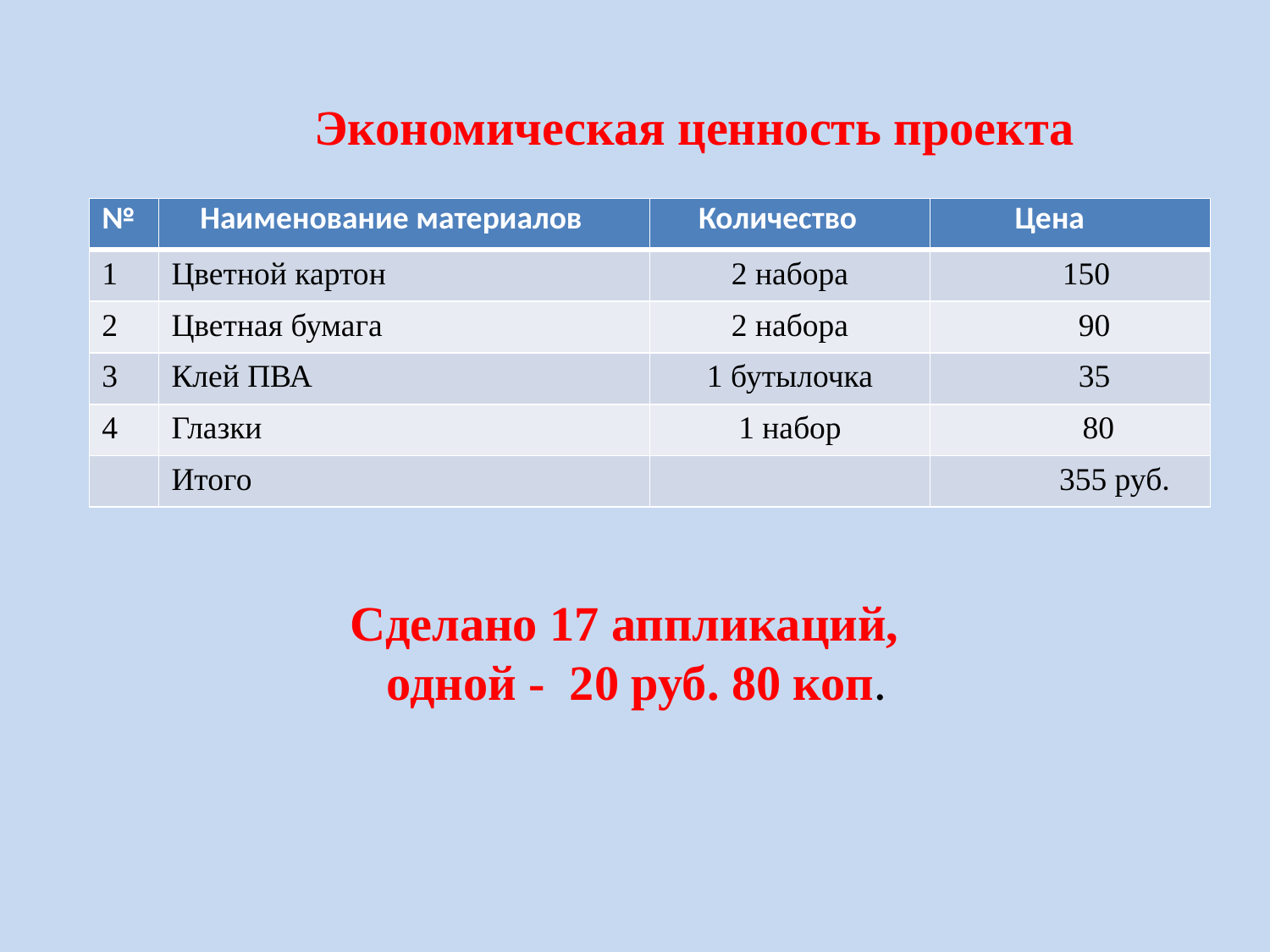

Экономическая ценность проекта
| № | Наименование материалов | Количество | Цена |
| --- | --- | --- | --- |
| 1 | Цветной картон | 2 набора | 150 |
| 2 | Цветная бумага | 2 набора | 90 |
| 3 | Клей ПВА | 1 бутылочка | 35 |
| 4 | Глазки | 1 набор | 80 |
|  | Итого |  | 355 руб. |
Сделано 17 аппликаций,
   одной -  20 руб. 80 коп.